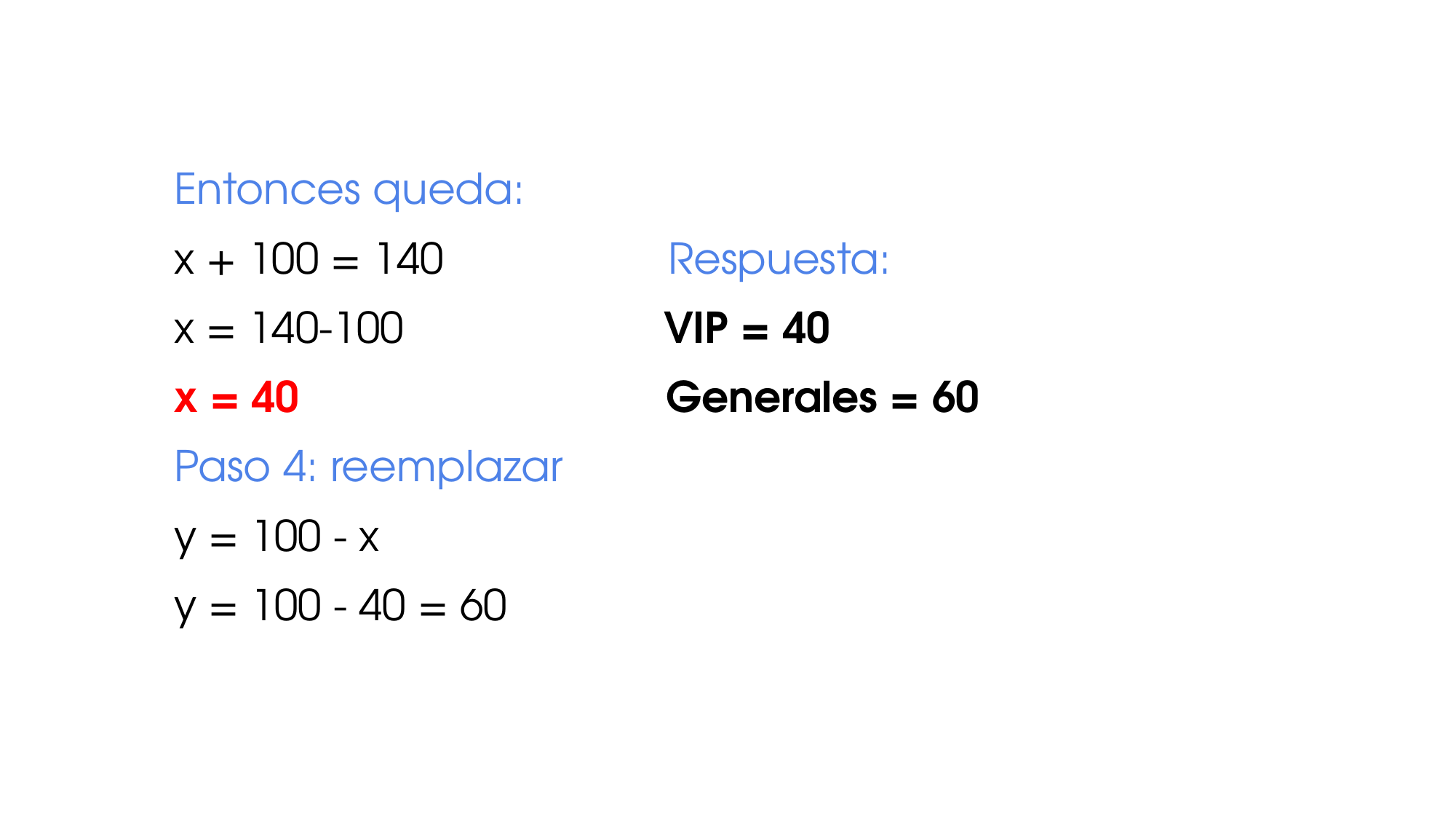

Entonces queda:
x + 100 = 140                   Respuesta:
x = 140-100                      VIP = 40
x = 40                               Generales = 60
Paso 4: reemplazar
y = 100 - x
y = 100 - 40 = 60